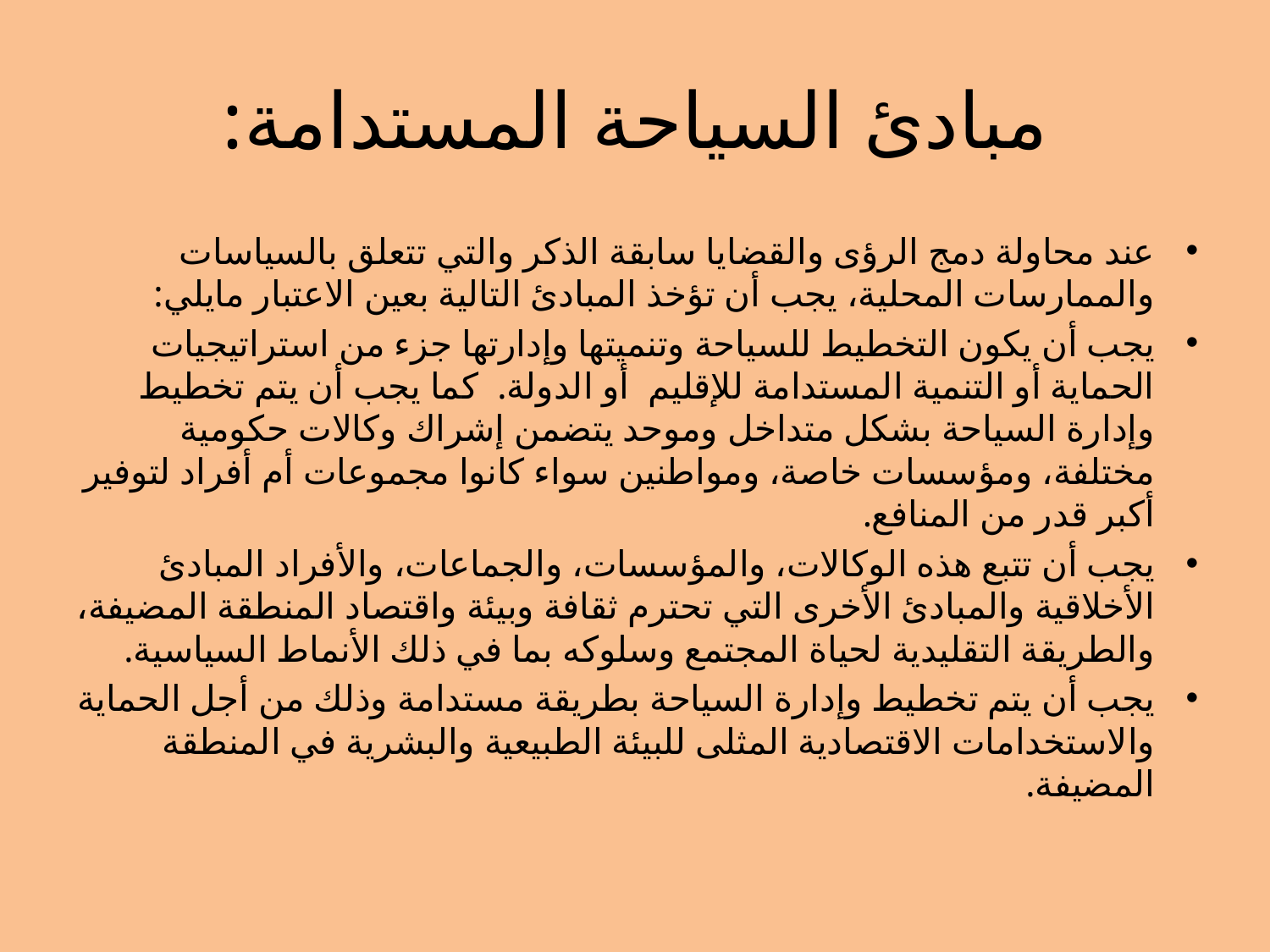

# مبادئ السياحة المستدامة:
عند محاولة دمج الرؤى والقضايا سابقة الذكر والتي تتعلق بالسياسات والممارسات المحلية، يجب أن تؤخذ المبادئ التالية بعين الاعتبار مايلي:
يجب أن يكون التخطيط للسياحة وتنميتها وإدارتها جزء من استراتيجيات الحماية أو التنمية المستدامة للإقليم  أو الدولة.  كما يجب أن يتم تخطيط وإدارة السياحة بشكل متداخل وموحد يتضمن إشراك وكالات حكومية مختلفة، ومؤسسات خاصة، ومواطنين سواء كانوا مجموعات أم أفراد لتوفير أكبر قدر من المنافع.
يجب أن تتبع هذه الوكالات، والمؤسسات، والجماعات، والأفراد المبادئ الأخلاقية والمبادئ الأخرى التي تحترم ثقافة وبيئة واقتصاد المنطقة المضيفة، والطريقة التقليدية لحياة المجتمع وسلوكه بما في ذلك الأنماط السياسية.
يجب أن يتم تخطيط وإدارة السياحة بطريقة مستدامة وذلك من أجل الحماية والاستخدامات الاقتصادية المثلى للبيئة الطبيعية والبشرية في المنطقة المضيفة.